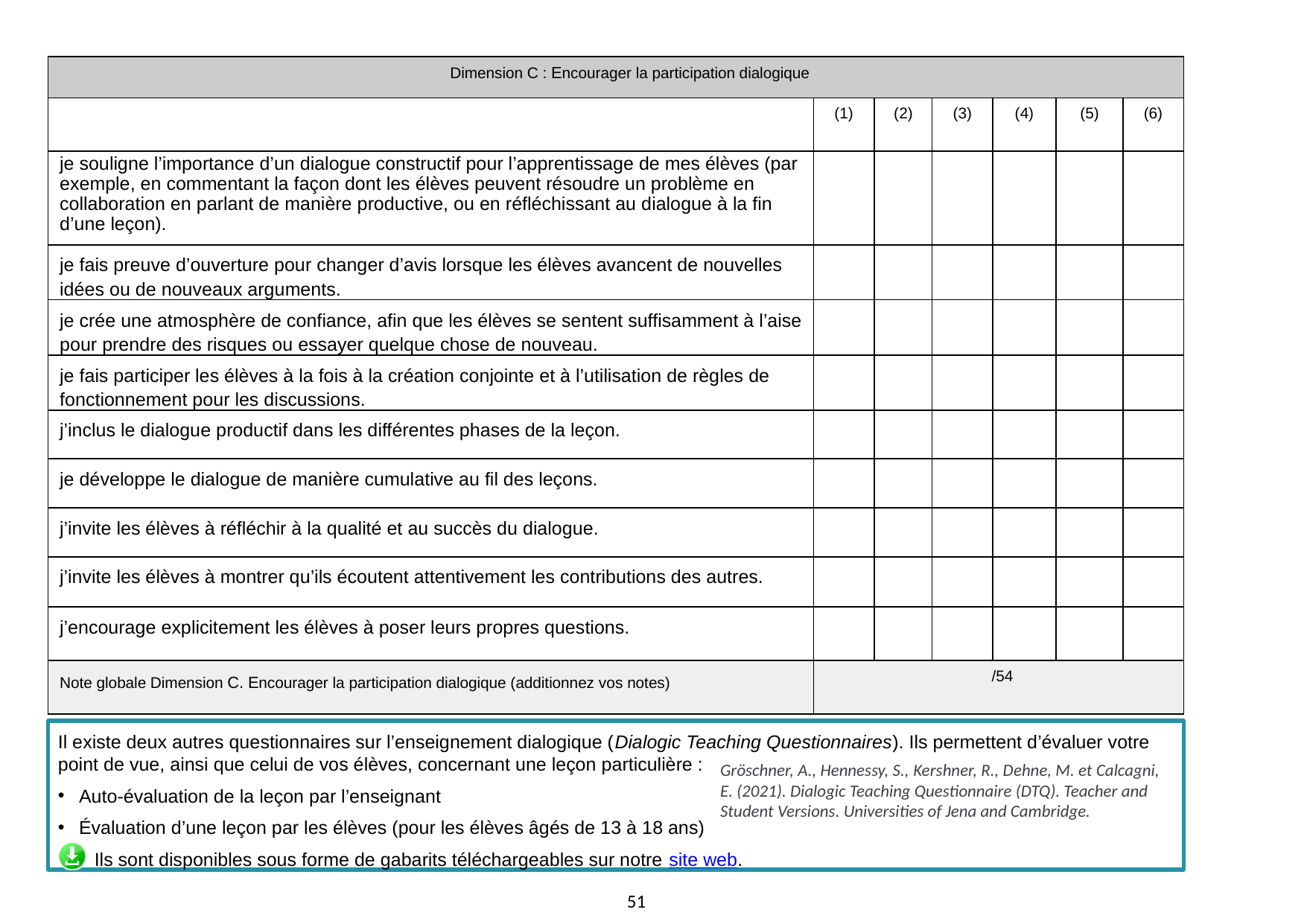

| Dimension C : Encourager la participation dialogique |  |  |  |  |  |  |
| --- | --- | --- | --- | --- | --- | --- |
|  | (1) | (2) | (3) | (4) | (5) | (6) |
| je souligne l’importance d’un dialogue constructif pour l’apprentissage de mes élèves (par exemple, en commentant la façon dont les élèves peuvent résoudre un problème en collaboration en parlant de manière productive, ou en réfléchissant au dialogue à la fin d’une leçon). |  |  |  |  |  |  |
| je fais preuve d’ouverture pour changer d’avis lorsque les élèves avancent de nouvelles idées ou de nouveaux arguments. |  |  |  |  |  |  |
| je crée une atmosphère de confiance, afin que les élèves se sentent suffisamment à l’aise pour prendre des risques ou essayer quelque chose de nouveau. |  |  |  |  |  |  |
| je fais participer les élèves à la fois à la création conjointe et à l’utilisation de règles de fonctionnement pour les discussions. |  |  |  |  |  |  |
| j’inclus le dialogue productif dans les différentes phases de la leçon. |  |  |  |  |  |  |
| je développe le dialogue de manière cumulative au fil des leçons. |  |  |  |  |  |  |
| j’invite les élèves à réfléchir à la qualité et au succès du dialogue. |  |  |  |  |  |  |
| j’invite les élèves à montrer qu’ils écoutent attentivement les contributions des autres. |  |  |  |  |  |  |
| j’encourage explicitement les élèves à poser leurs propres questions. |  |  |  |  |  |  |
| Note globale Dimension C. Encourager la participation dialogique (additionnez vos notes) | /54 |  |  |  |  |  |
Il existe deux autres questionnaires sur l’enseignement dialogique (Dialogic Teaching Questionnaires). Ils permettent d’évaluer votre point de vue, ainsi que celui de vos élèves, concernant une leçon particulière :
Auto-évaluation de la leçon par l’enseignant
Évaluation d’une leçon par les élèves (pour les élèves âgés de 13 à 18 ans)
       Ils sont disponibles sous forme de gabarits téléchargeables sur notre site web.
Gröschner, A., Hennessy, S., Kershner, R., Dehne, M. et Calcagni, E. (2021). Dialogic Teaching Questionnaire (DTQ). Teacher and Student Versions. Universities of Jena and Cambridge.

51